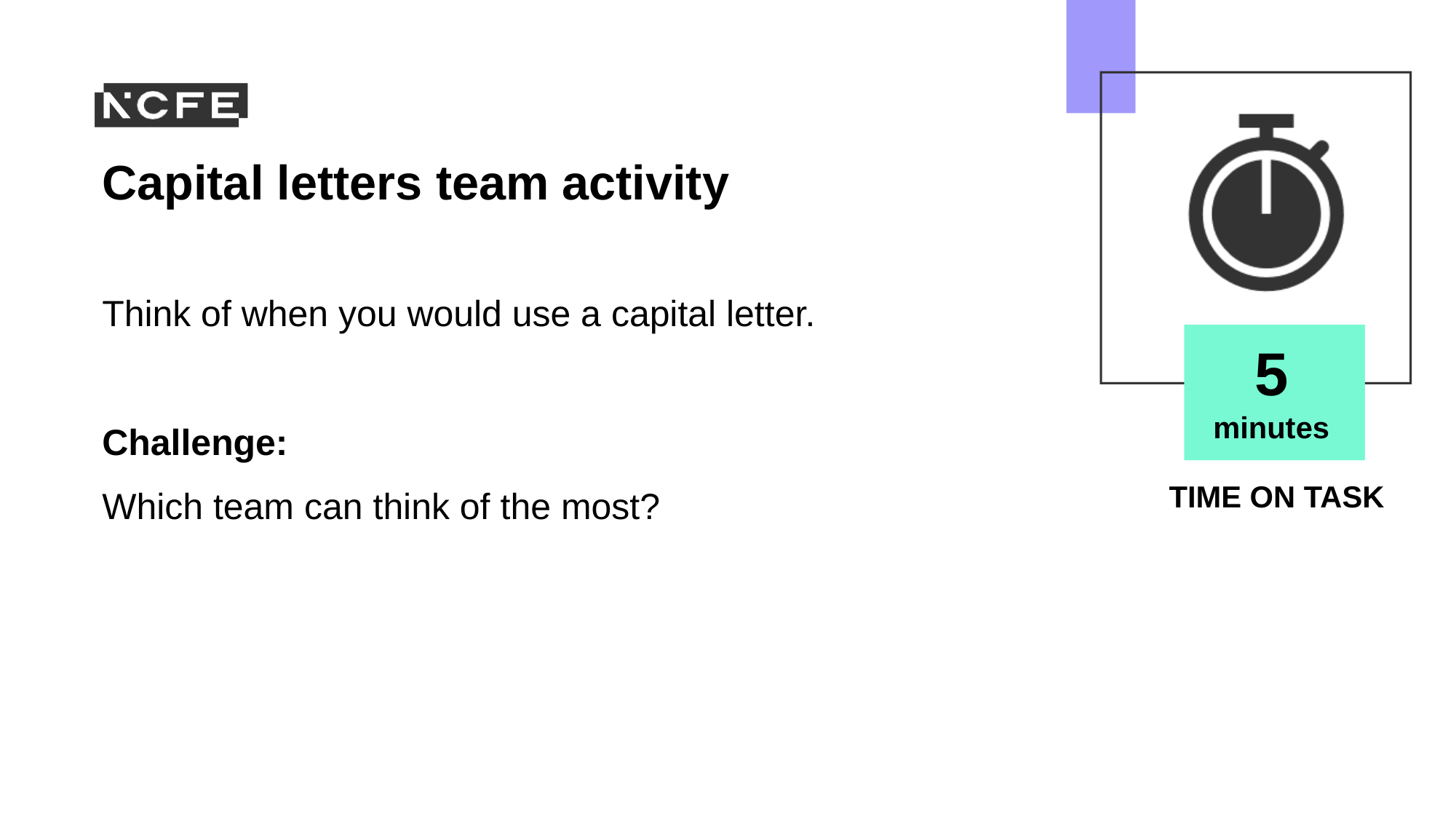

# Capital letters team activity
Think of when you would use a capital letter.

Challenge:
Which team can think of the most?

5 minutes